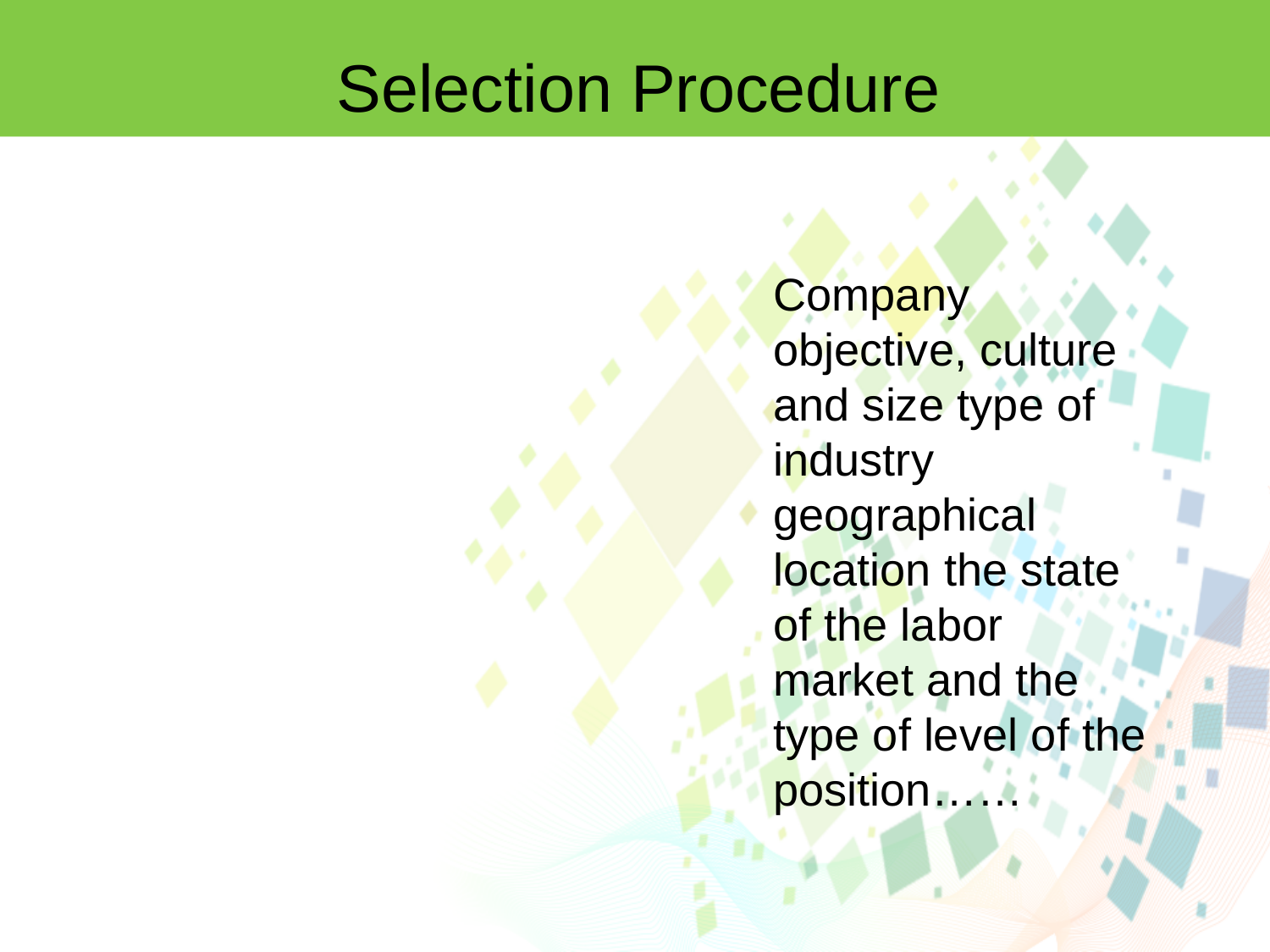

Selection Procedure
Company objective, culture and size type of industry geographical location the state of the labor market and the type of level of the position……